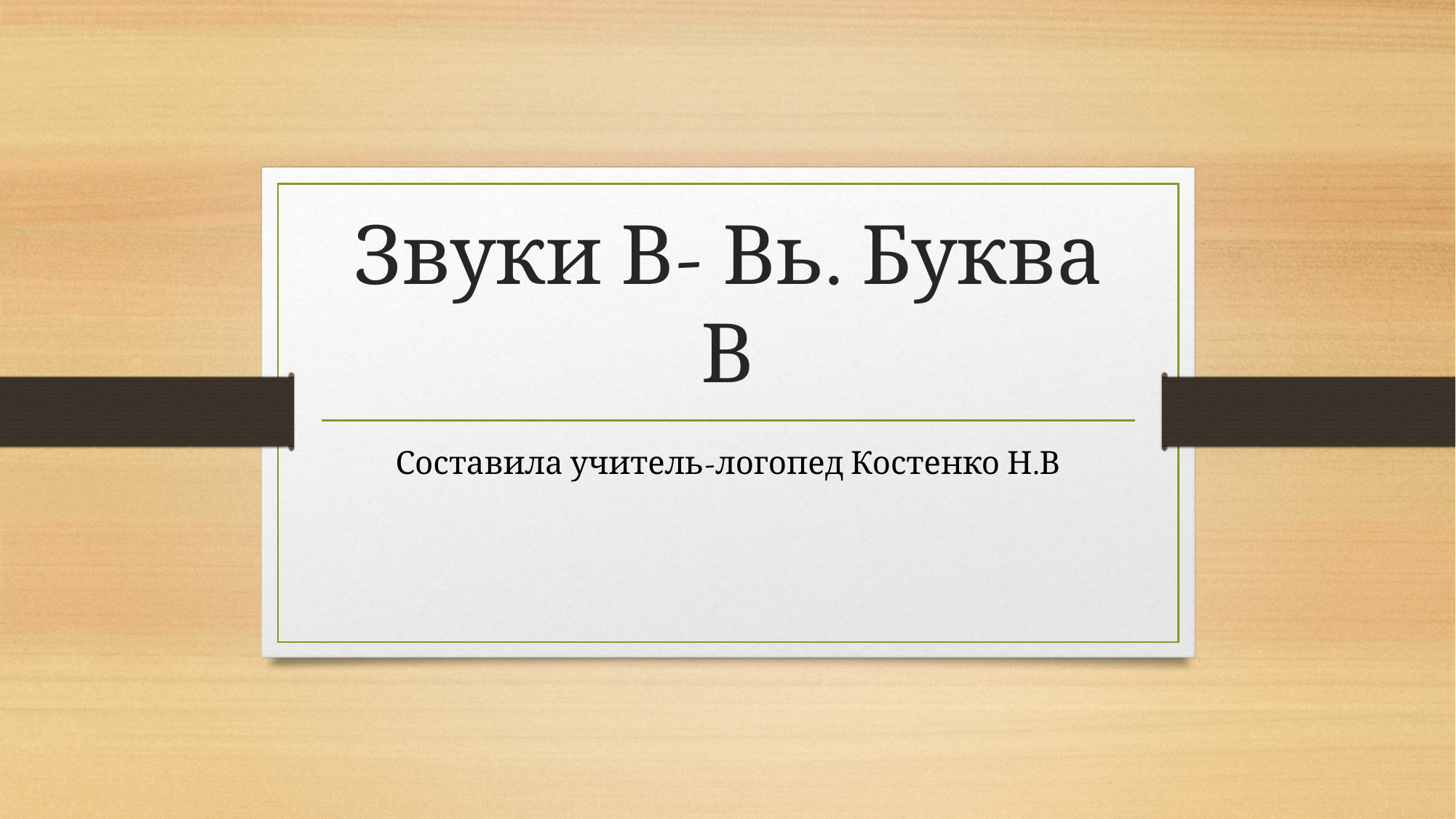

# Звуки В- Вь. Буква В
Составила учитель-логопед Костенко Н.В